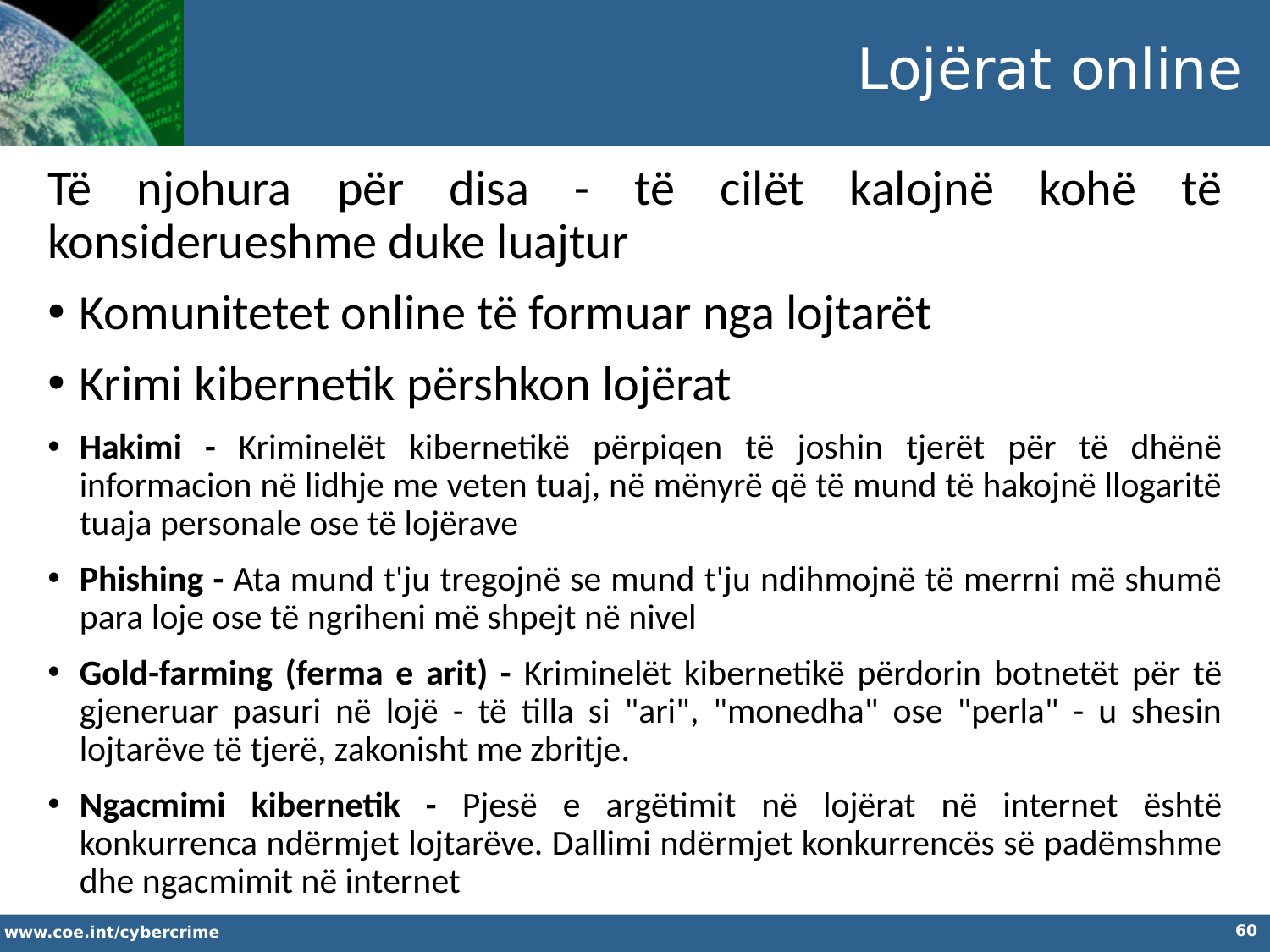

Lojërat online
Të njohura për disa - të cilët kalojnë kohë të konsiderueshme duke luajtur
Komunitetet online të formuar nga lojtarët
Krimi kibernetik përshkon lojërat
Hakimi - Kriminelët kibernetikë përpiqen të joshin tjerët për të dhënë informacion në lidhje me veten tuaj, në mënyrë që të mund të hakojnë llogaritë tuaja personale ose të lojërave
Phishing - Ata mund t'ju tregojnë se mund t'ju ndihmojnë të merrni më shumë para loje ose të ngriheni më shpejt në nivel
Gold-farming (ferma e arit) - Kriminelët kibernetikë përdorin botnetët për të gjeneruar pasuri në lojë - të tilla si "ari", "monedha" ose "perla" - u shesin lojtarëve të tjerë, zakonisht me zbritje.
Ngacmimi kibernetik - Pjesë e argëtimit në lojërat në internet është konkurrenca ndërmjet lojtarëve. Dallimi ndërmjet konkurrencës së padëmshme dhe ngacmimit në internet